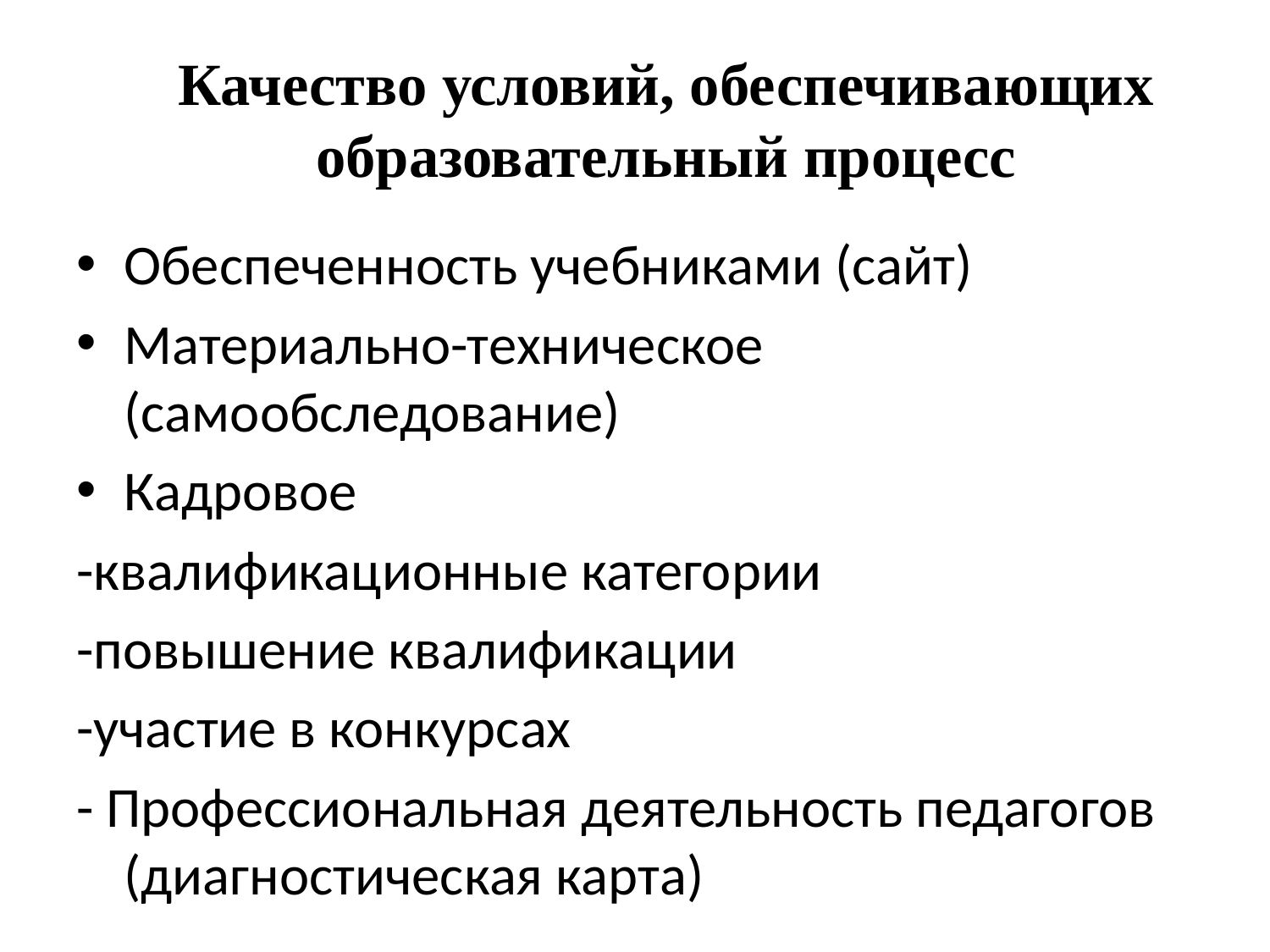

# Качество условий, обеспечивающих образовательный процесс
Обеспеченность учебниками (сайт)
Материально-техническое (самообследование)
Кадровое
-квалификационные категории
-повышение квалификации
-участие в конкурсах
- Профессиональная деятельность педагогов (диагностическая карта)